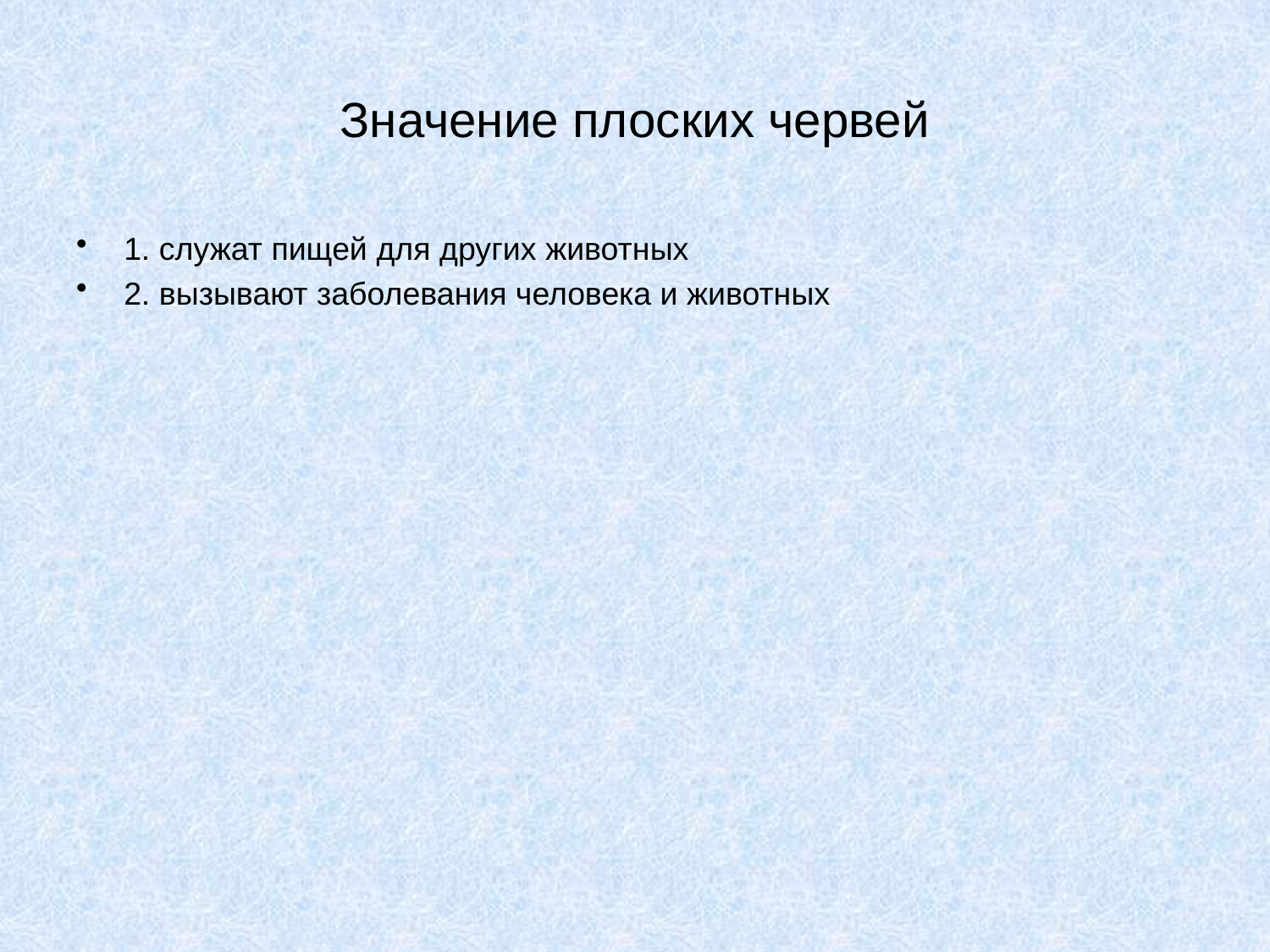

# Значение плоских червей
1. служат пищей для других животных
2. вызывают заболевания человека и животных